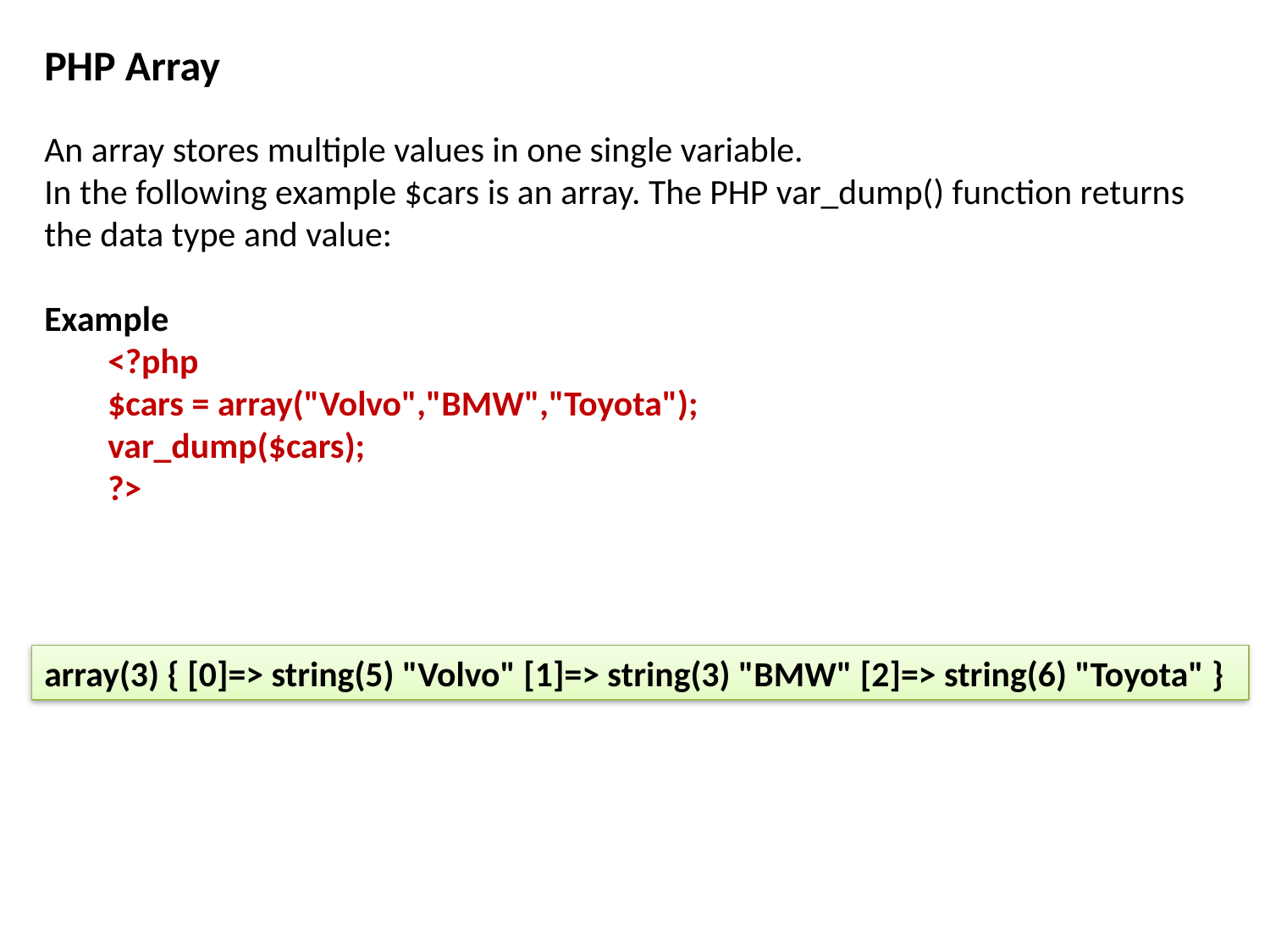

PHP Array

An array stores multiple values in one single variable.
In the following example $cars is an array. The PHP var_dump() function returns the data type and value:

Example
<?php 
$cars = array("Volvo","BMW","Toyota");
var_dump($cars);
?>
array(3) { [0]=> string(5) "Volvo" [1]=> string(3) "BMW" [2]=> string(6) "Toyota" }